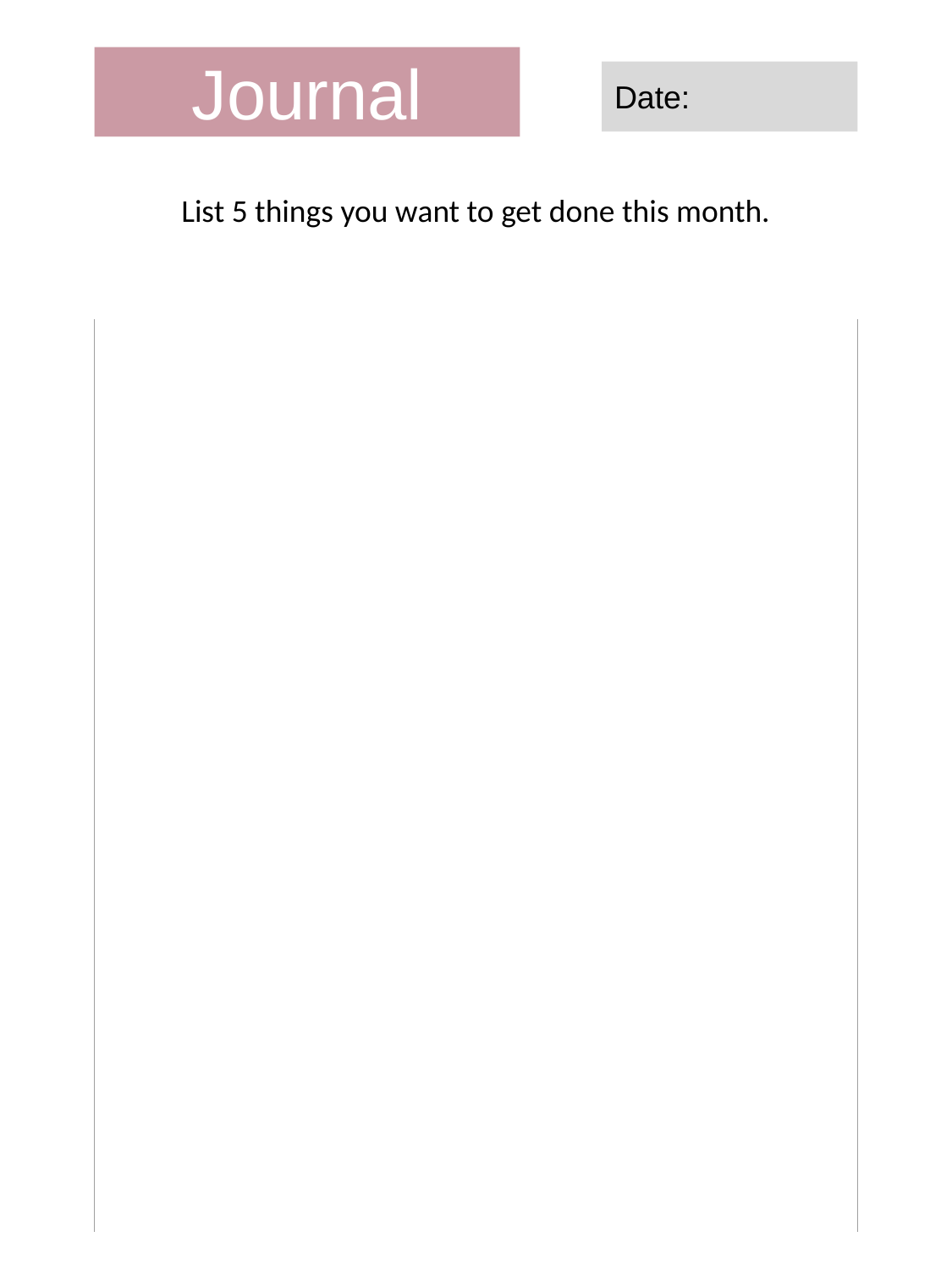

Journal

Date:
List 5 things you want to get done this month.
|  |
| --- |
|  |
|  |
|  |
|  |
|  |
|  |
|  |
|  |
|  |
|  |
|  |
|  |
|  |
|  |
|  |
|  |
|  |
|  |
|  |
|  |
|  |